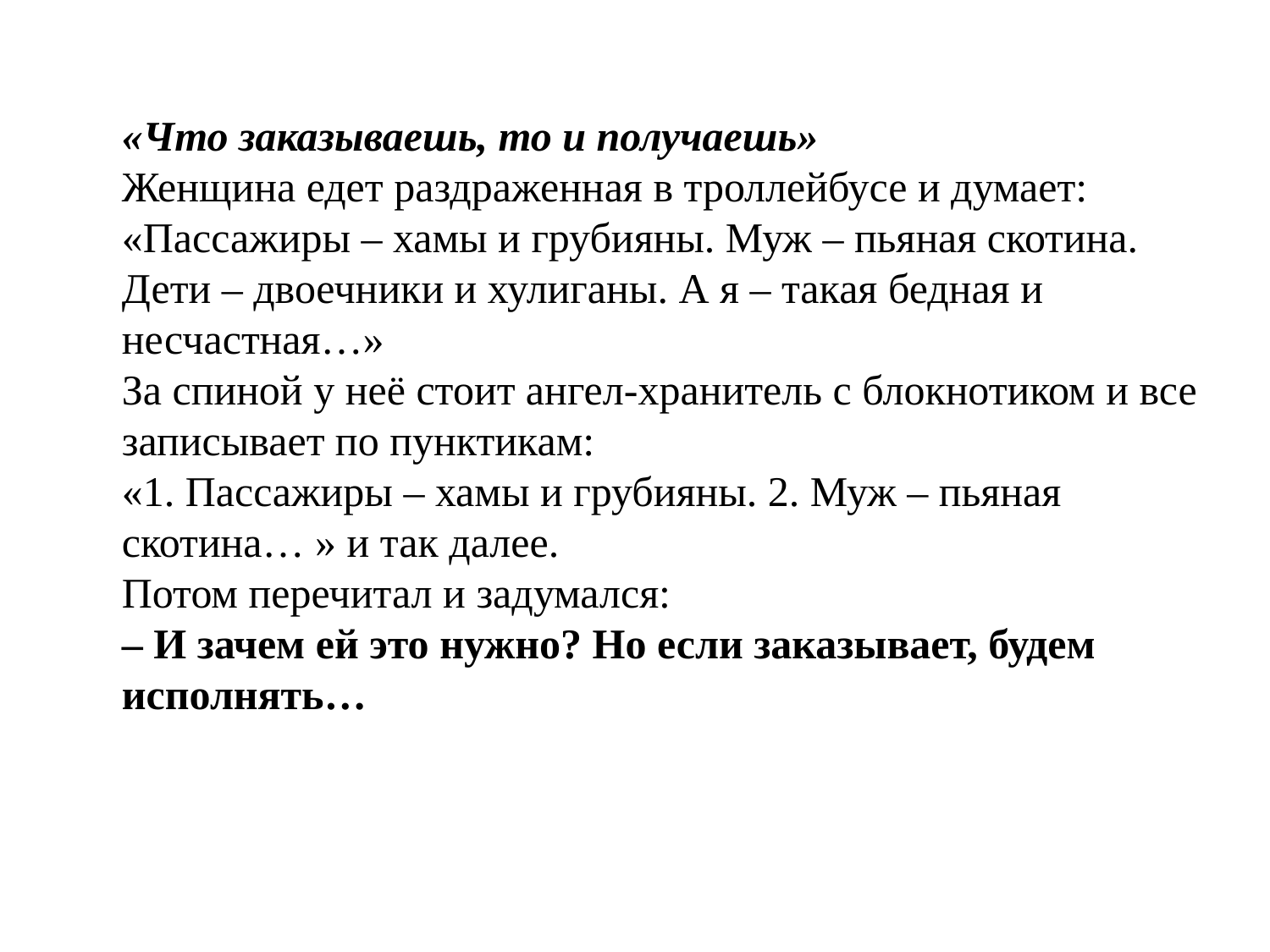

«Что заказываешь, то и получаешь»
Женщина едет раздраженная в троллейбусе и думает: «Пассажиры – хамы и грубияны. Муж – пьяная скотина. Дети – двоечники и хулиганы. А я – такая бедная и несчастная…»
За спиной у неё стоит ангел-хранитель с блокнотиком и все записывает по пунктикам:
«1. Пассажиры – хамы и грубияны. 2. Муж – пьяная скотина… » и так далее.
Потом перечитал и задумался:
– И зачем ей это нужно? Но если заказывает, будем исполнять…